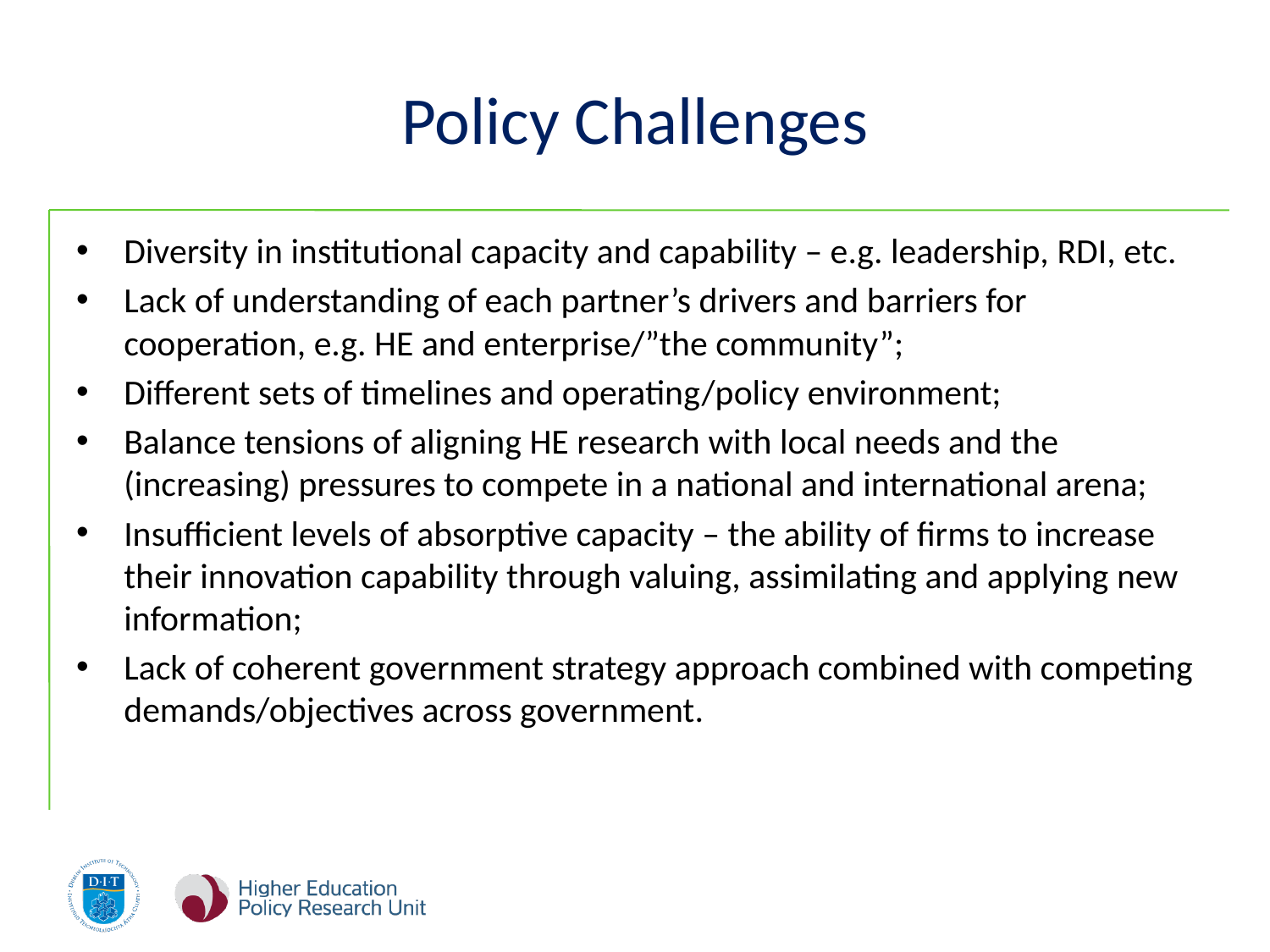

# Policy Challenges
Diversity in institutional capacity and capability – e.g. leadership, RDI, etc.
Lack of understanding of each partner’s drivers and barriers for cooperation, e.g. HE and enterprise/”the community”;
Different sets of timelines and operating/policy environment;
Balance tensions of aligning HE research with local needs and the (increasing) pressures to compete in a national and international arena;
Insufficient levels of absorptive capacity – the ability of firms to increase their innovation capability through valuing, assimilating and applying new information;
Lack of coherent government strategy approach combined with competing demands/objectives across government.